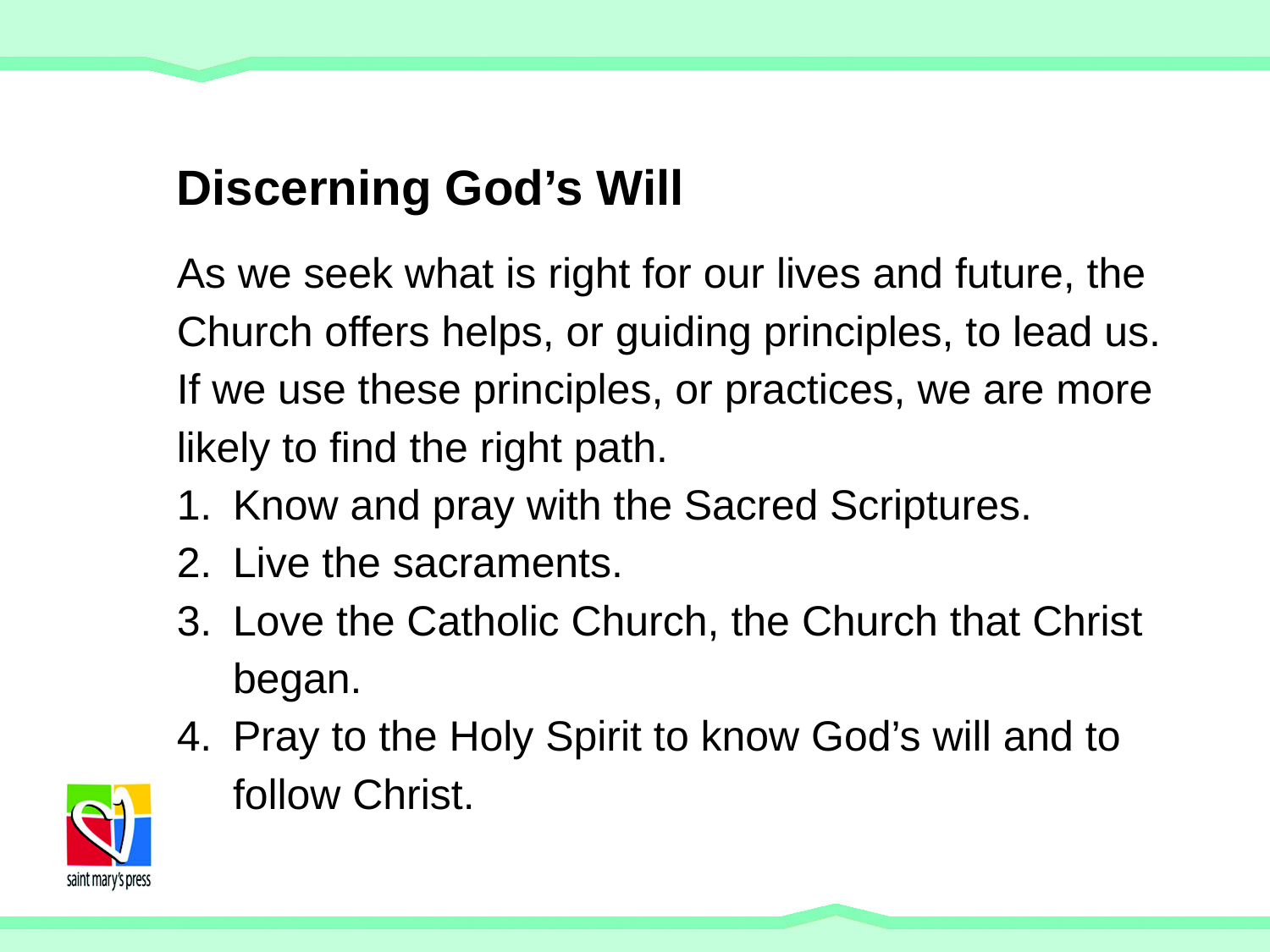

# Discerning God’s Will
As we seek what is right for our lives and future, the Church offers helps, or guiding principles, to lead us.
If we use these principles, or practices, we are more likely to find the right path.
Know and pray with the Sacred Scriptures.
Live the sacraments.
Love the Catholic Church, the Church that Christ began.
Pray to the Holy Spirit to know God’s will and to follow Christ.